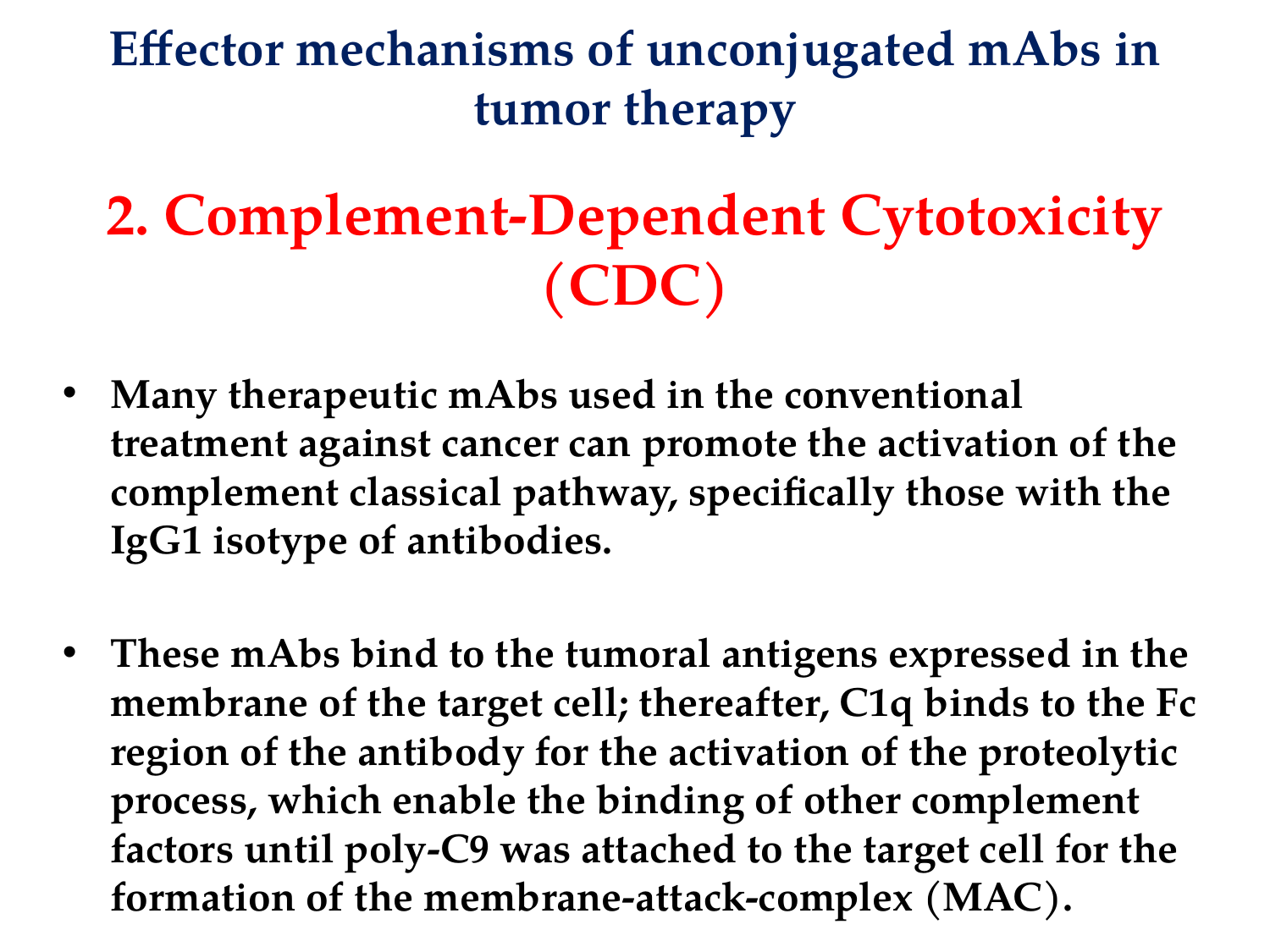

# Effector mechanisms of unconjugated mAbs in tumor therapy
2. Complement-Dependent Cytotoxicity (CDC)
Many therapeutic mAbs used in the conventional treatment against cancer can promote the activation of the complement classical pathway, specifically those with the IgG1 isotype of antibodies.

These mAbs bind to the tumoral antigens expressed in the membrane of the target cell; thereafter, C1q binds to the Fc region of the antibody for the activation of the proteolytic process, which enable the binding of other complement factors until poly-C9 was attached to the target cell for the formation of the membrane-attack-complex (MAC).